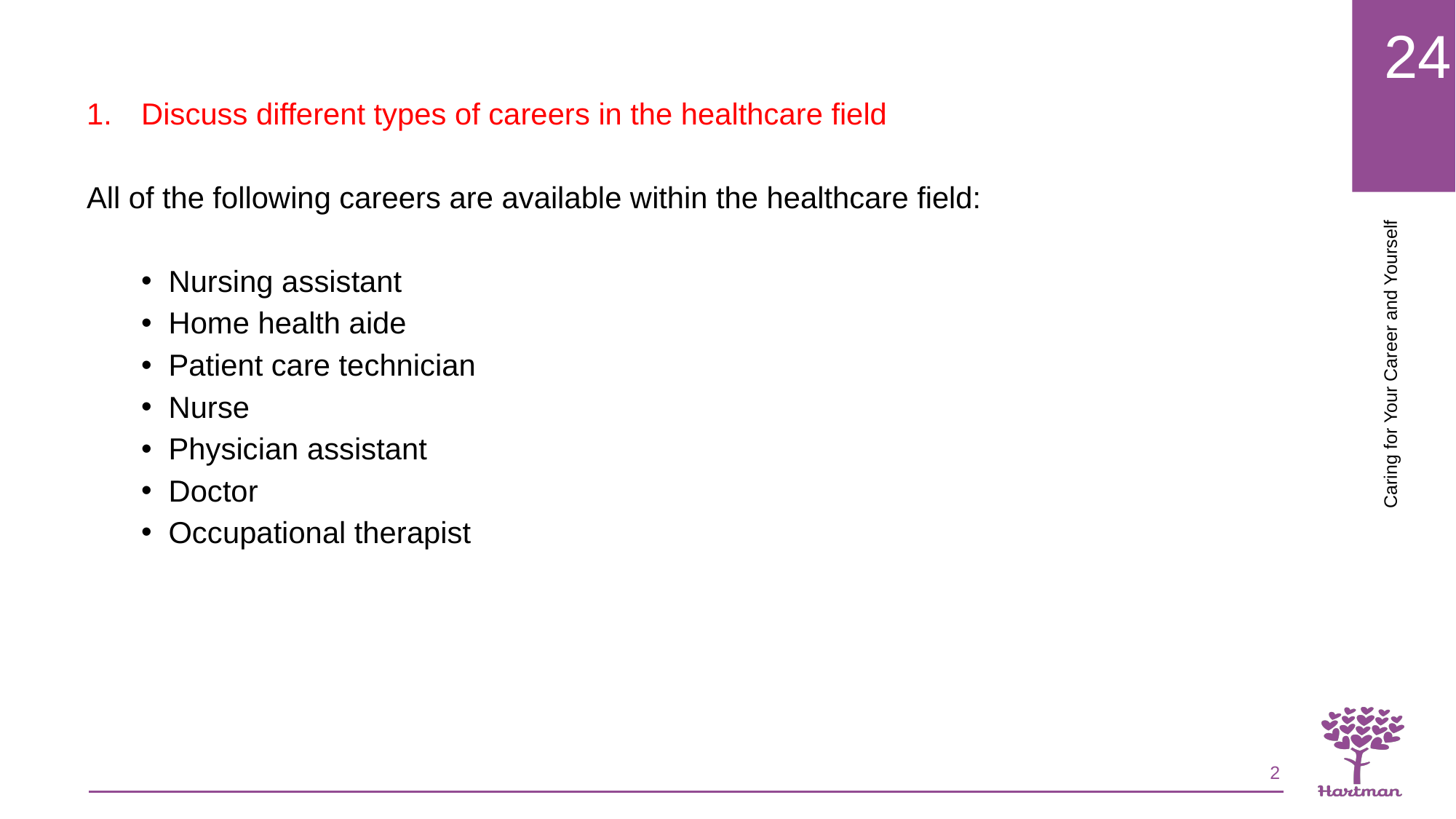

Discuss different types of careers in the healthcare field

All of the following careers are available within the healthcare field:

Nursing assistant
Home health aide
Patient care technician
Nurse
Physician assistant
Doctor
Occupational therapist
2